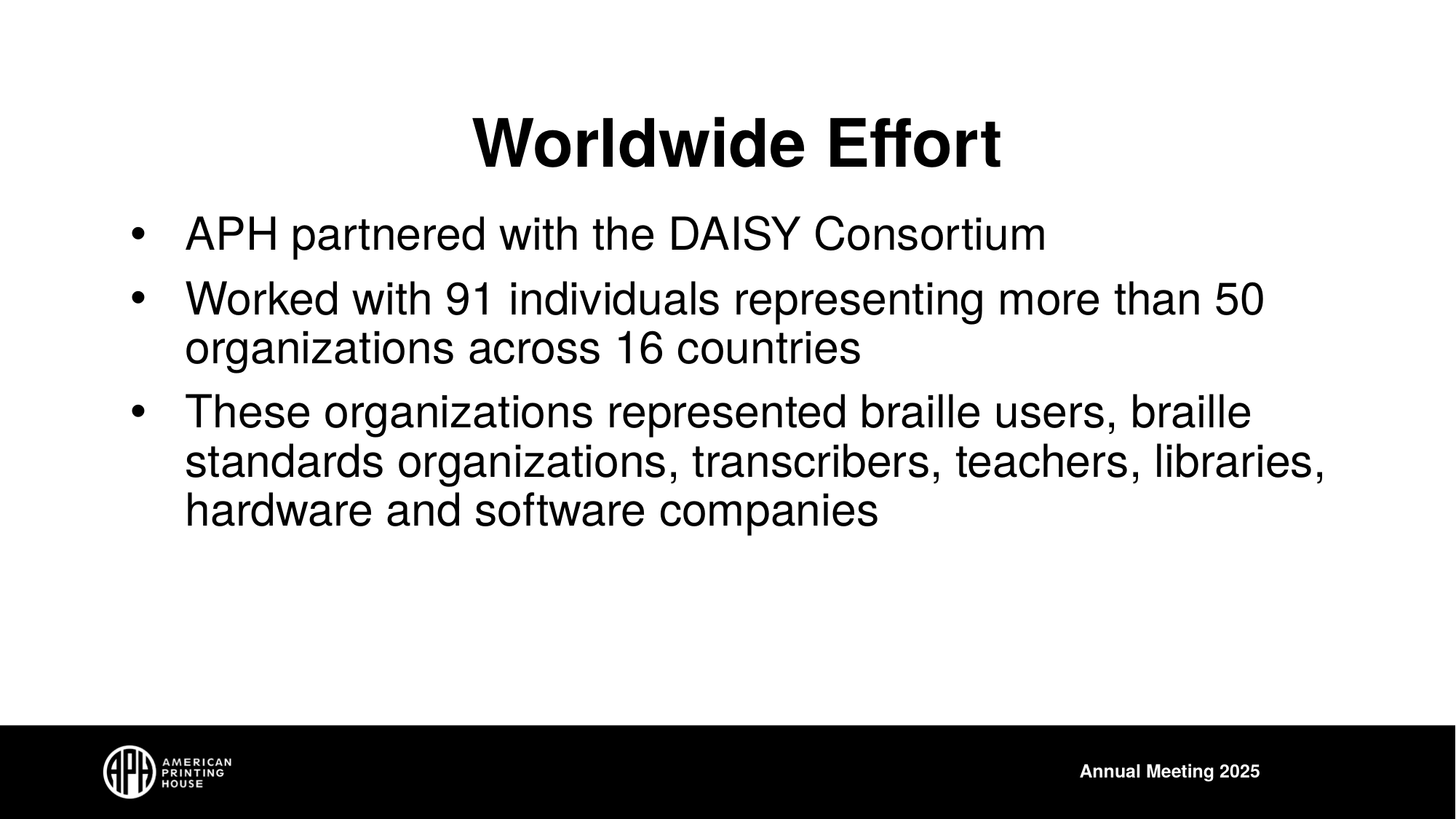

# Worldwide Effort
APH partnered with the DAISY Consortium
Worked with 91 individuals representing more than 50 organizations across 16 countries
These organizations represented braille users, braille standards organizations, transcribers, teachers, libraries, hardware and software companies

Annual Meeting 2025